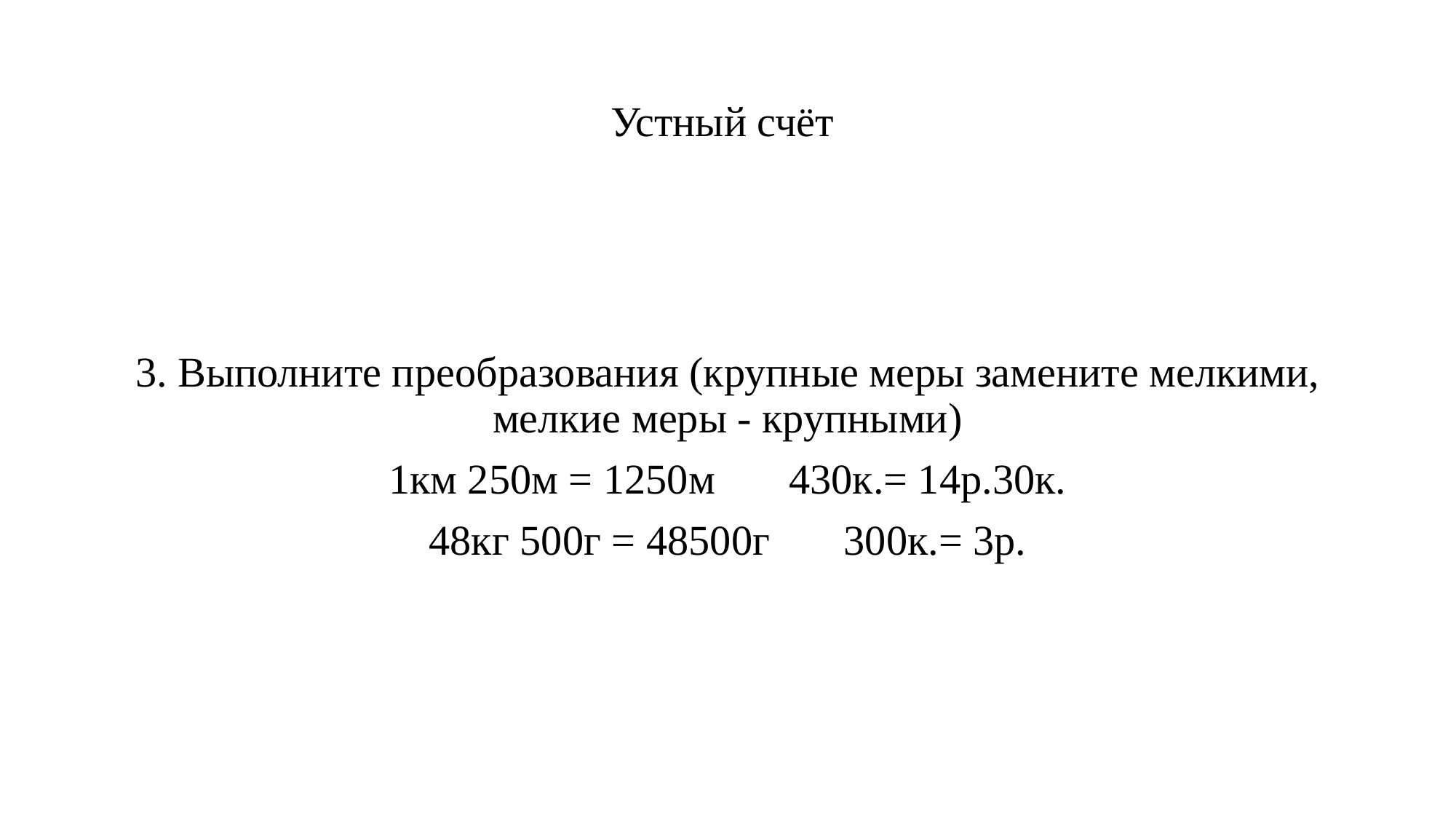

# Устный счёт

3. Выполните преобразования (крупные меры замените мелкими, мелкие меры - крупными)
1км 250м = 1250м       430к.= 14р.30к.
48кг 500г = 48500г       300к.= 3р.